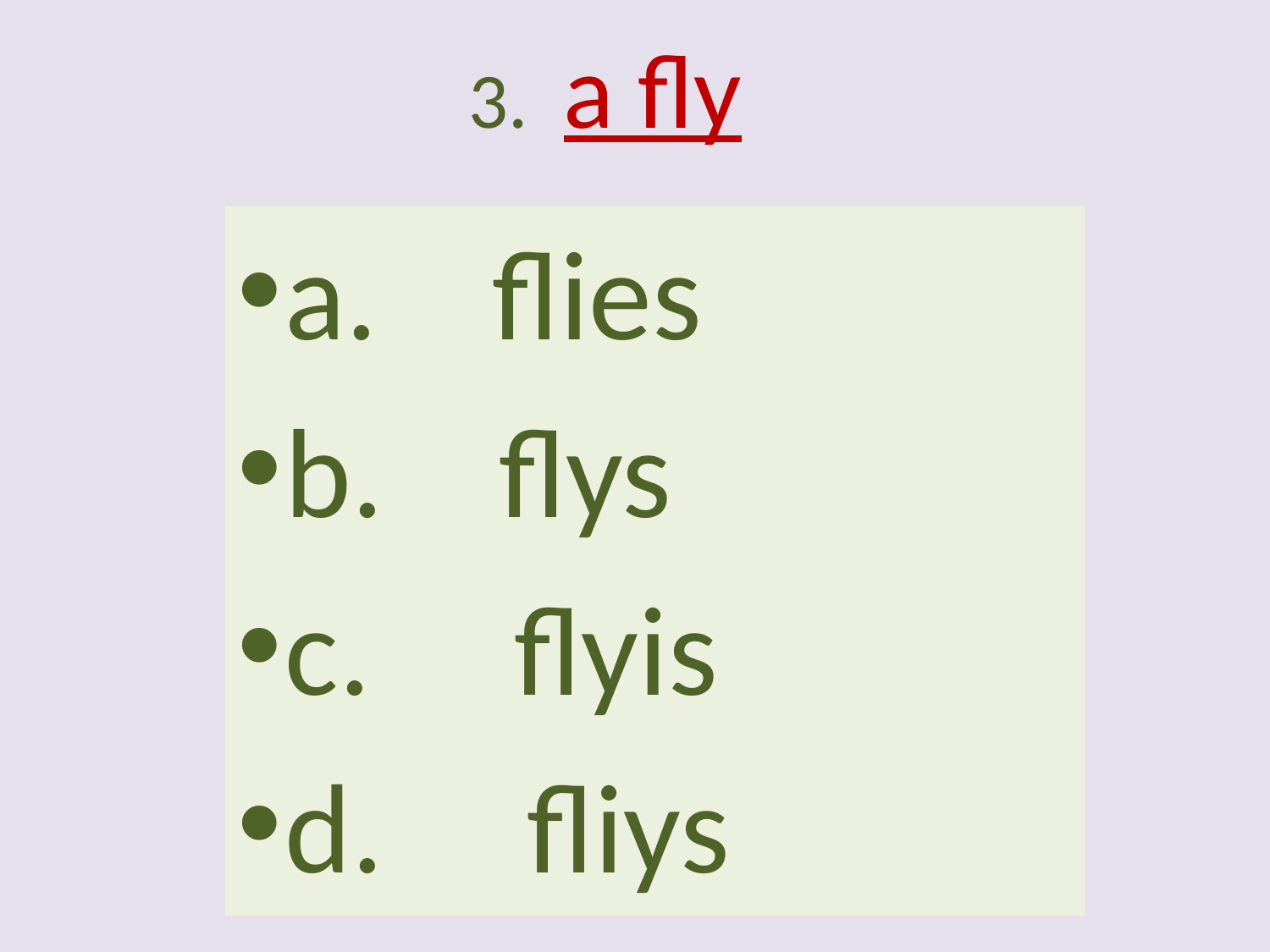

# 3.  a fly
a.    flies
b.    flys
c.     flyis
d.     fliys